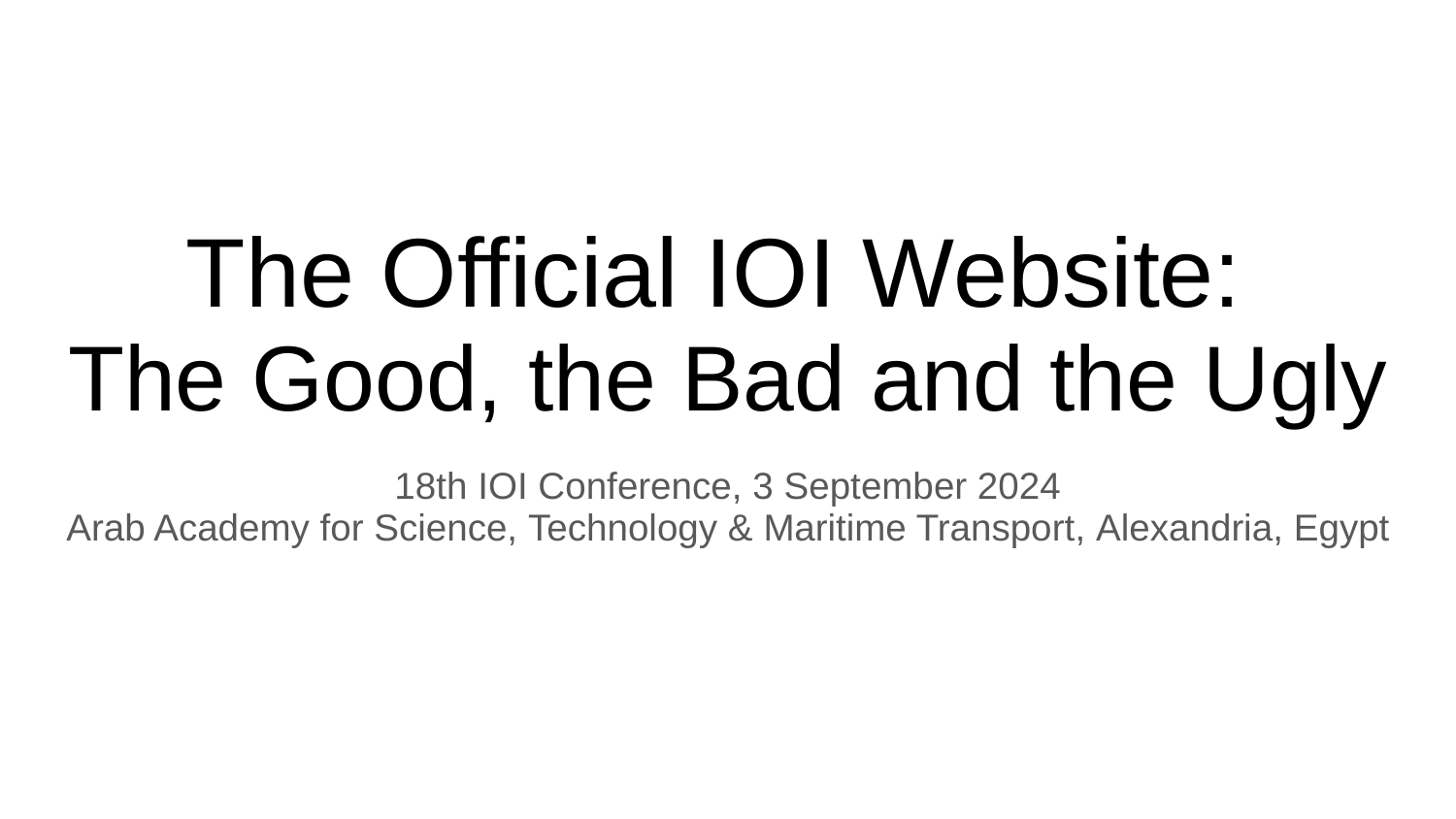

# The Official IOI Website: The Good, the Bad and the Ugly
18th IOI Conference, 3 September 2024
Arab Academy for Science, Technology & Maritime Transport, Alexandria, Egypt